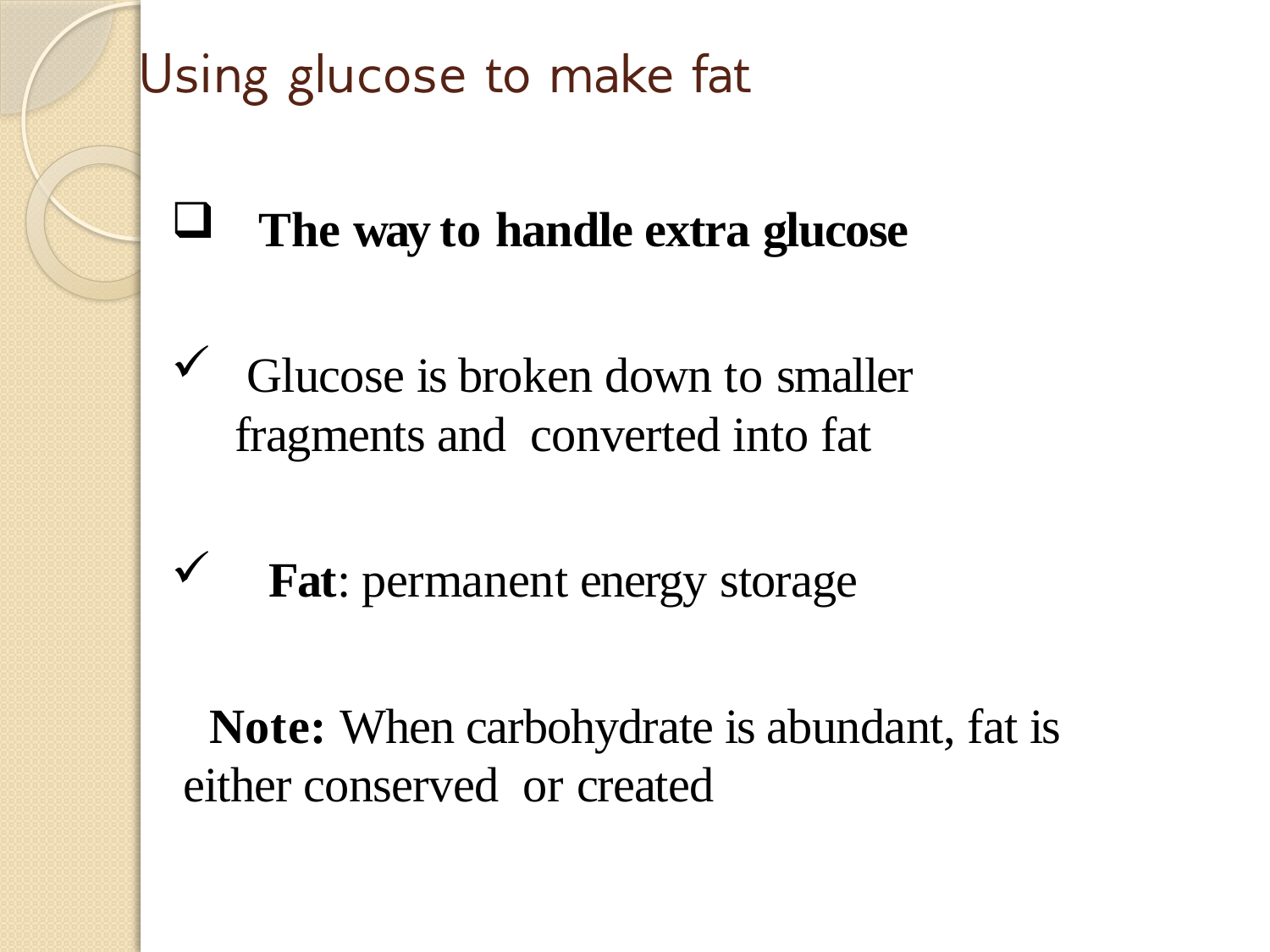

# Using glucose to make fat
  The way to handle extra glucose

 Glucose is broken down to smaller fragments and  converted into fat

   Fat: permanent energy storage

  Note: When carbohydrate is abundant, fat is either conserved  or created